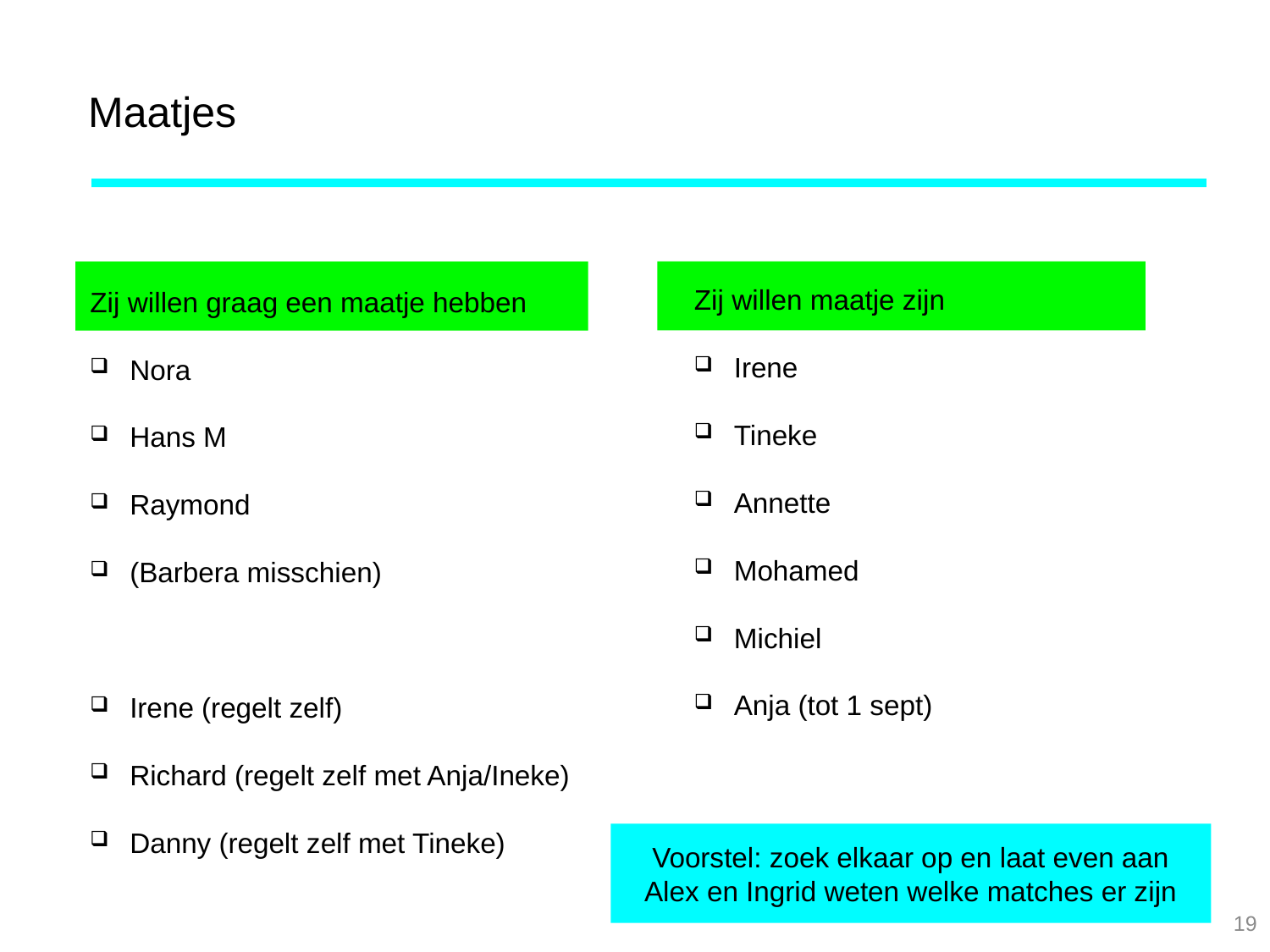

# Maatjes
Zij willen maatje zijn
Irene
Tineke
Annette
Mohamed
Michiel
Anja (tot 1 sept)

Zij willen graag een maatje hebben
Nora
Hans M
Raymond
(Barbera misschien)

Irene (regelt zelf)
Richard (regelt zelf met Anja/Ineke)
Danny (regelt zelf met Tineke)

Voorstel: zoek elkaar op en laat even aan Alex en Ingrid weten welke matches er zijn
19